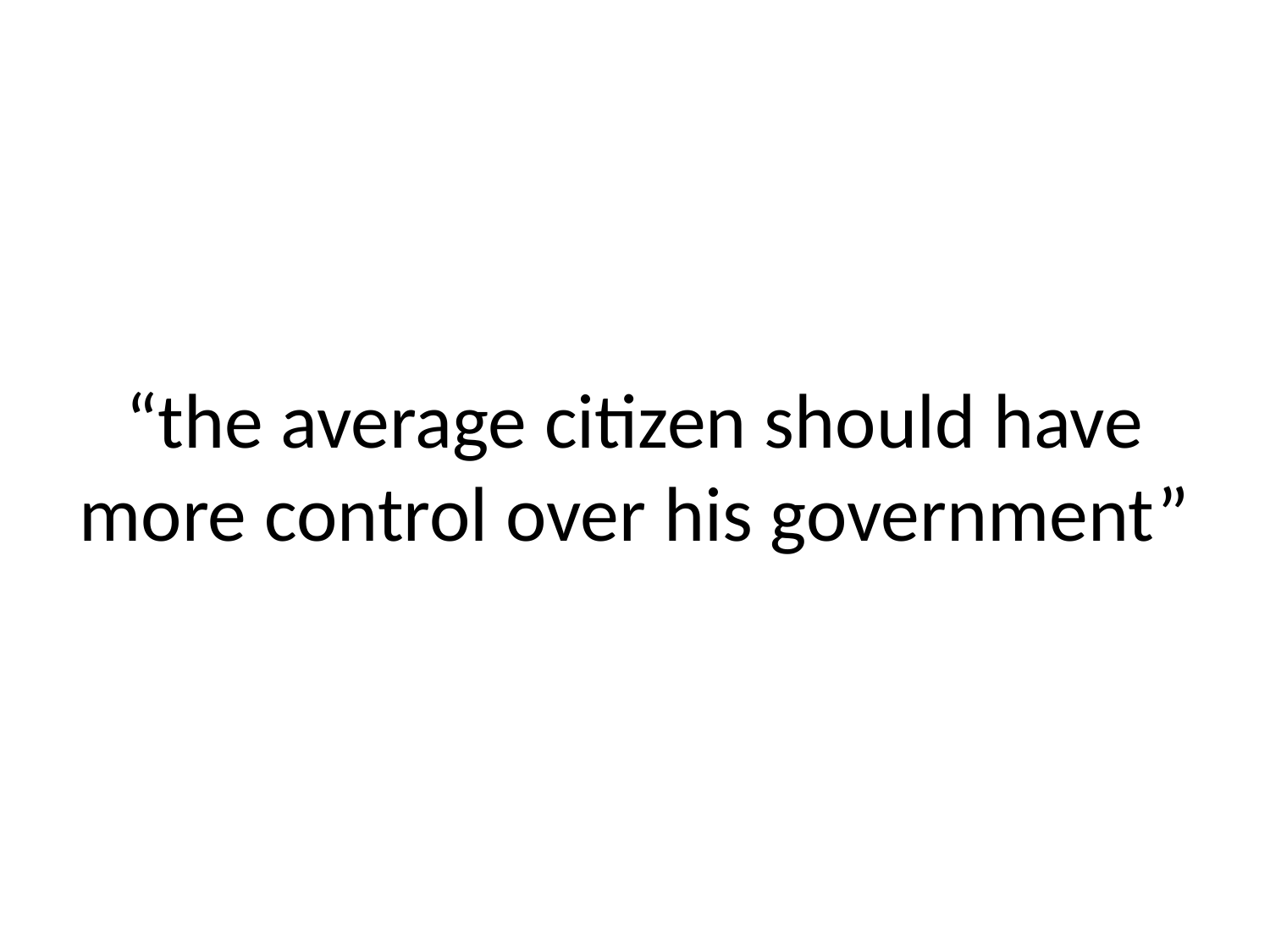

# “the average citizen should have more control over his government”